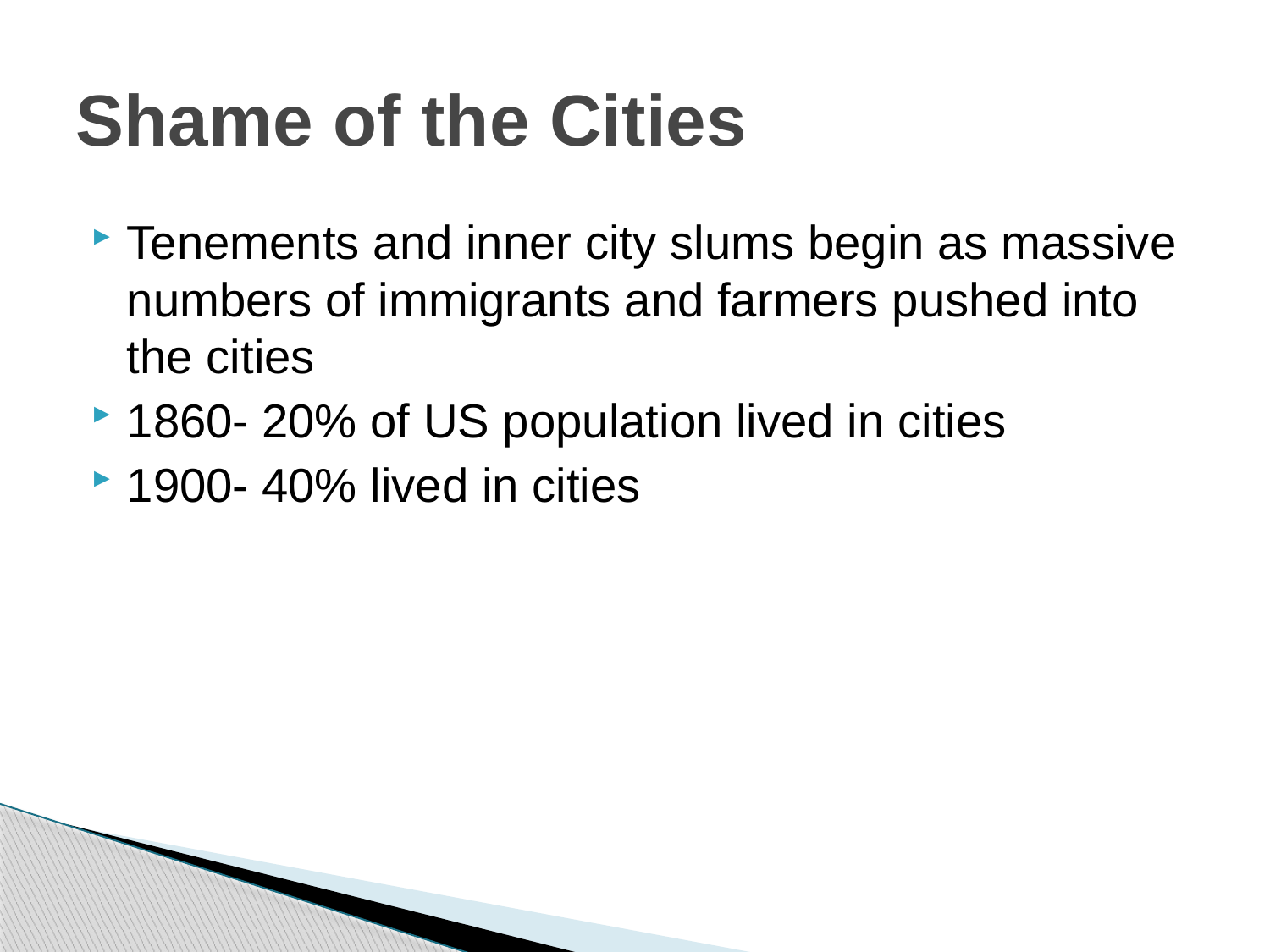

# Shame of the Cities
Tenements and inner city slums begin as massive numbers of immigrants and farmers pushed into the cities
1860- 20% of US population lived in cities
1900- 40% lived in cities